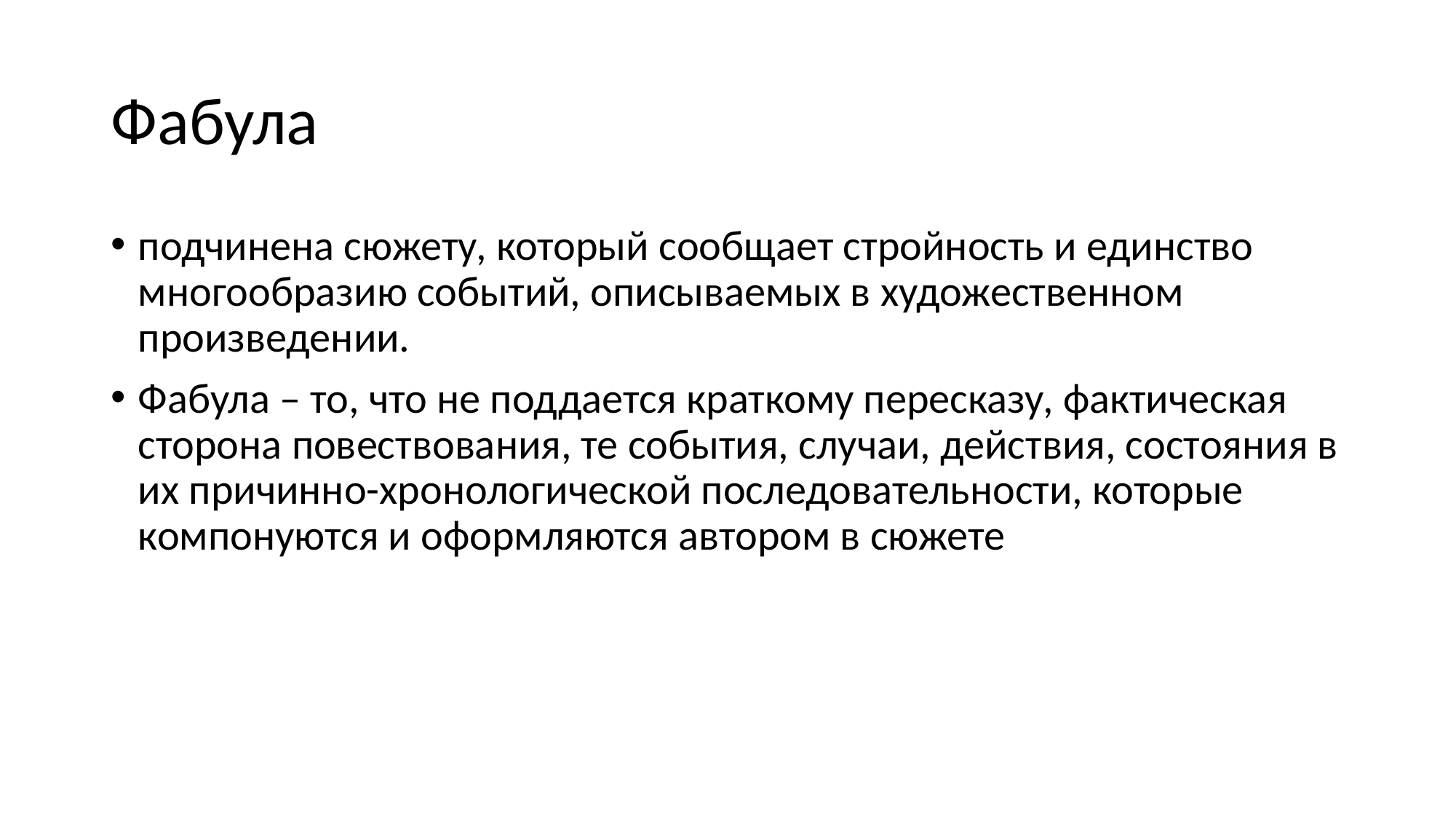

# Фабула
подчинена сюжету, который сообщает стройность и единство многообразию событий, описываемых в художественном произведении.
Фабула – то, что не поддается краткому пересказу, фактическая сторона повествования, те события, случаи, действия, состояния в их причинно-хронологической последовательности, которые компонуются и оформляются автором в сюжете